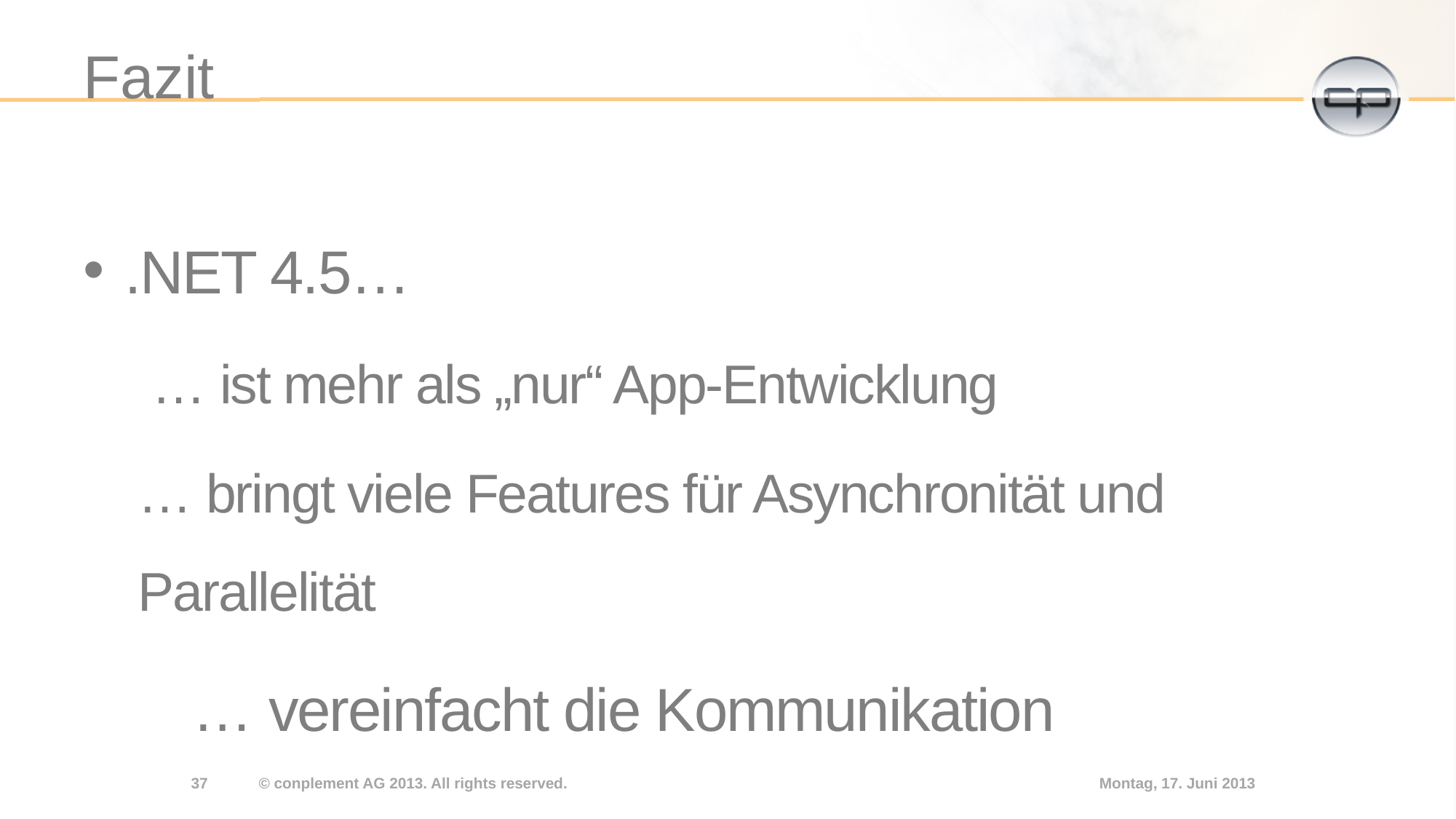

# Fazit
.NET 4.5…
 … ist mehr als „nur“ App-Entwicklung
… bringt viele Features für Asynchronität und Parallelität
	… vereinfacht die Kommunikation